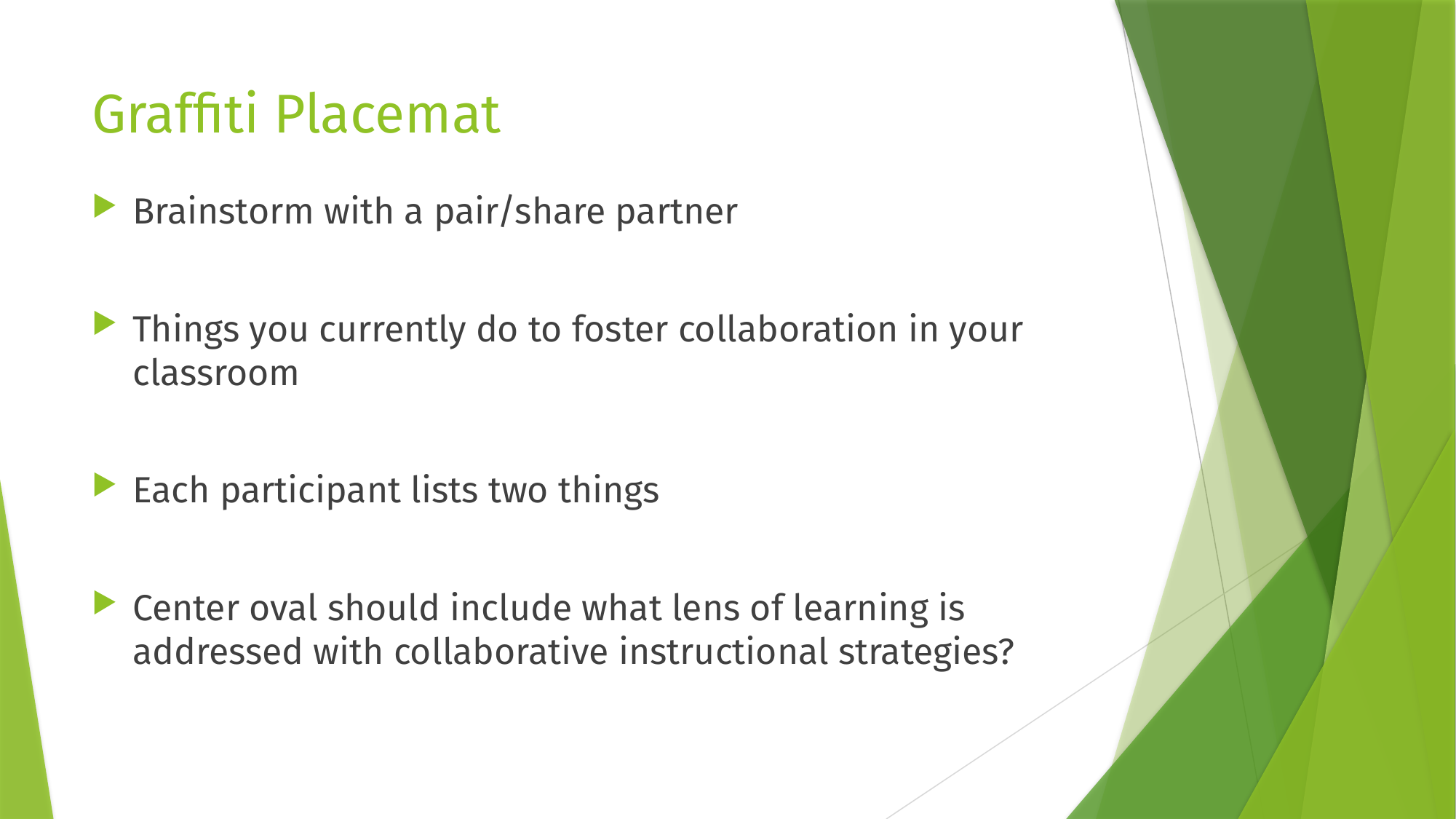

# Graffiti Placemat
Brainstorm with a pair/share partner

Things you currently do to foster collaboration in your classroom

Each participant lists two things

Center oval should include what lens of learning is addressed with collaborative instructional strategies?